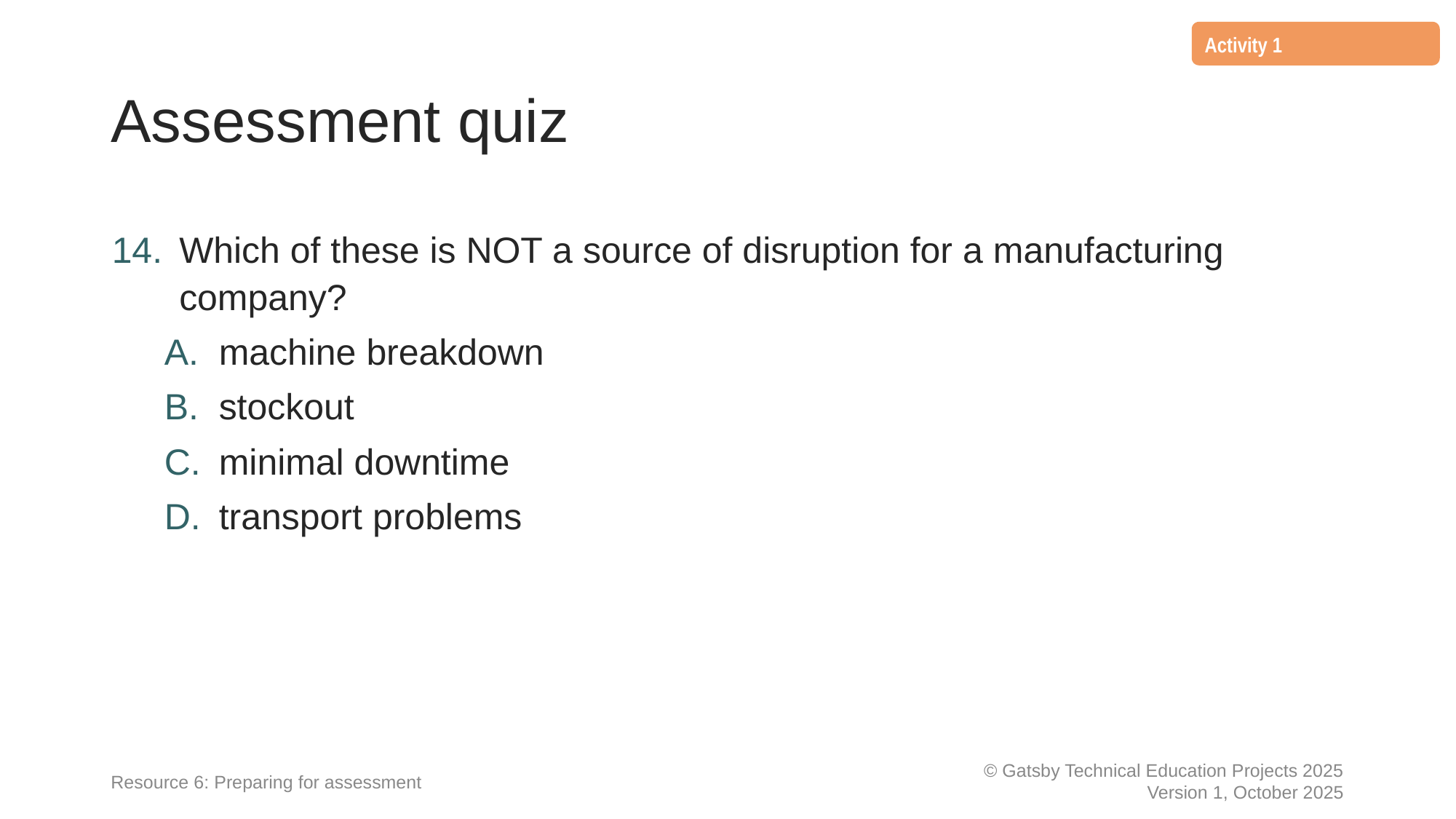

Activity 1
# Assessment quiz
Which of these is NOT a source of disruption for a manufacturing company?
machine breakdown
stockout
minimal downtime
transport problems
Resource 6: Preparing for assessment